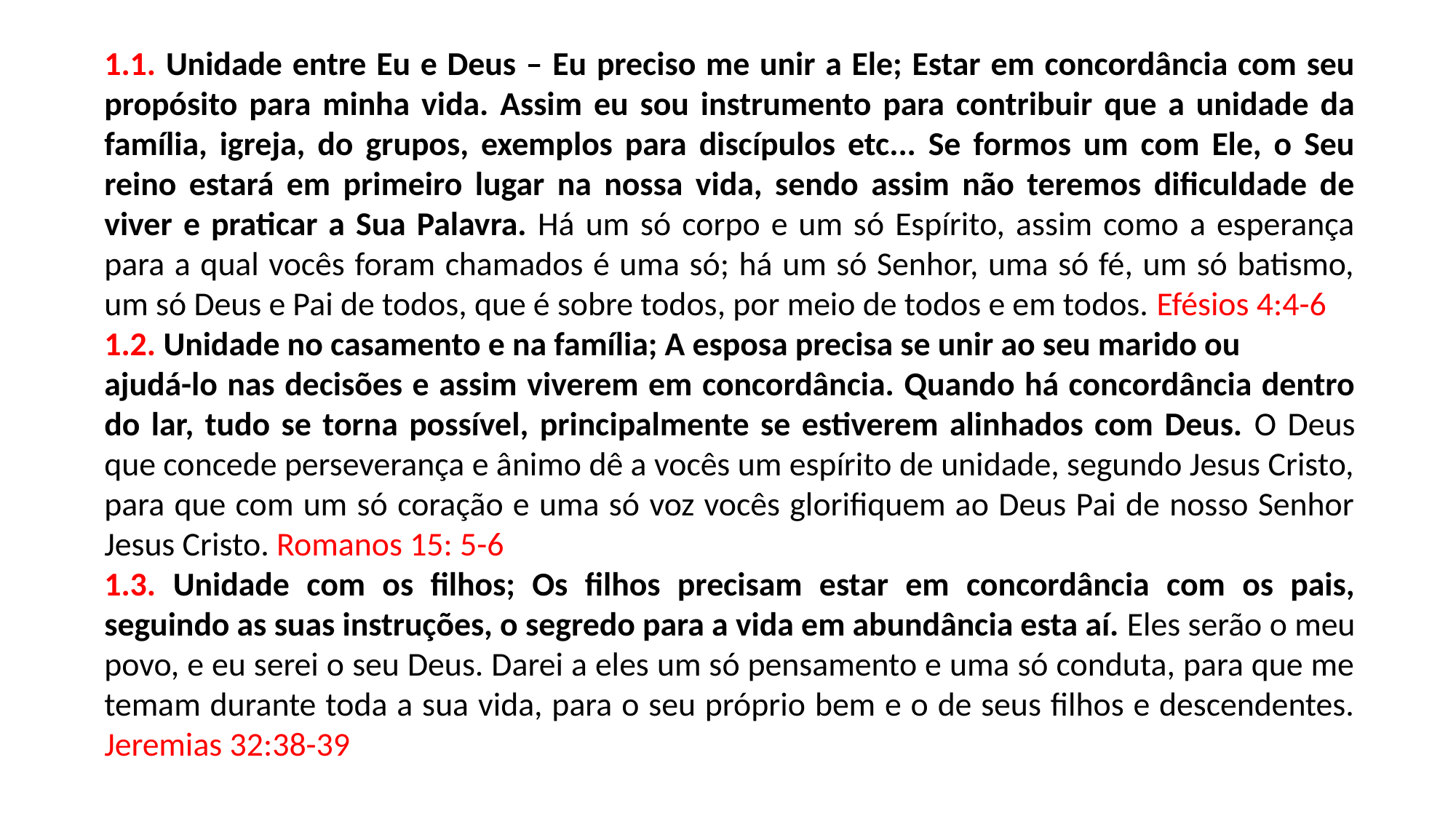

1.1. Unidade entre Eu e Deus – Eu preciso me unir a Ele; Estar em concordância com seu propósito para minha vida. Assim eu sou instrumento para contribuir que a unidade da família, igreja, do grupos, exemplos para discípulos etc... Se formos um com Ele, o Seu reino estará em primeiro lugar na nossa vida, sendo assim não teremos dificuldade de viver e praticar a Sua Palavra. Há um só corpo e um só Espírito, assim como a esperança para a qual vocês foram chamados é uma só; há um só Senhor, uma só fé, um só batismo, um só Deus e Pai de todos, que é sobre todos, por meio de todos e em todos. Efésios 4:4-6
1.2. Unidade no casamento e na família; A esposa precisa se unir ao seu marido ou
ajudá-lo nas decisões e assim viverem em concordância. Quando há concordância dentro do lar, tudo se torna possível, principalmente se estiverem alinhados com Deus. O Deus que concede perseverança e ânimo dê a vocês um espírito de unidade, segundo Jesus Cristo, para que com um só coração e uma só voz vocês glorifiquem ao Deus Pai de nosso Senhor Jesus Cristo. Romanos 15: 5-6
1.3. Unidade com os filhos; Os filhos precisam estar em concordância com os pais, seguindo as suas instruções, o segredo para a vida em abundância esta aí. Eles serão o meu povo, e eu serei o seu Deus. Darei a eles um só pensamento e uma só conduta, para que me temam durante toda a sua vida, para o seu próprio bem e o de seus filhos e descendentes. Jeremias 32:38-39